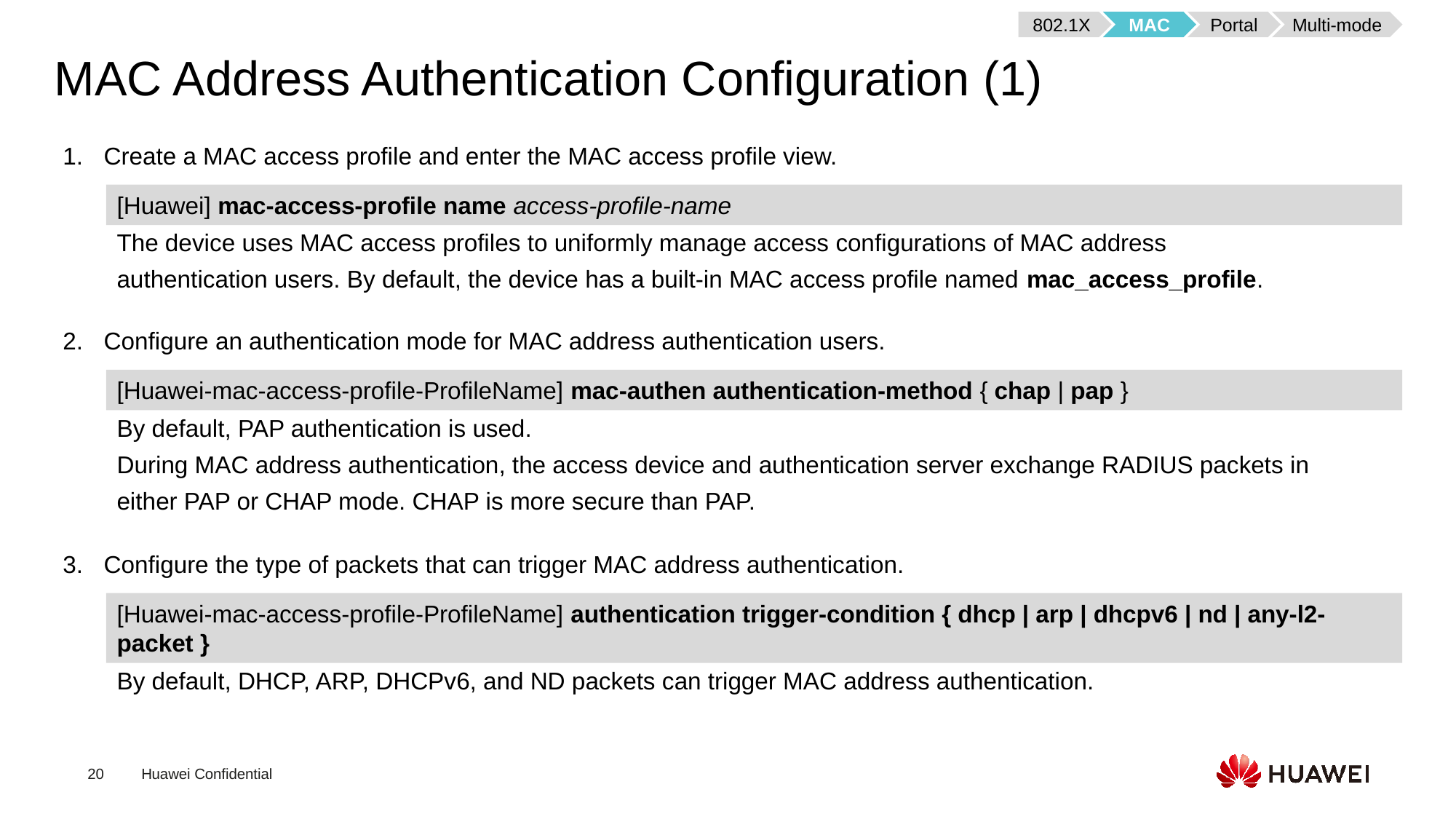

802.1X
MAC
Portal
Multi-mode
# MAC Address Authentication Configuration (1)
Create a MAC access profile and enter the MAC access profile view.
[Huawei] mac-access-profile name access-profile-name
The device uses MAC access profiles to uniformly manage access configurations of MAC address authentication users. By default, the device has a built-in MAC access profile named mac_access_profile.
Configure an authentication mode for MAC address authentication users.
[Huawei-mac-access-profile-ProfileName] mac-authen authentication-method { chap | pap }
By default, PAP authentication is used.
During MAC address authentication, the access device and authentication server exchange RADIUS packets in either PAP or CHAP mode. CHAP is more secure than PAP.
Configure the type of packets that can trigger MAC address authentication.
[Huawei-mac-access-profile-ProfileName] authentication trigger-condition { dhcp | arp | dhcpv6 | nd | any-l2-packet }
By default, DHCP, ARP, DHCPv6, and ND packets can trigger MAC address authentication.